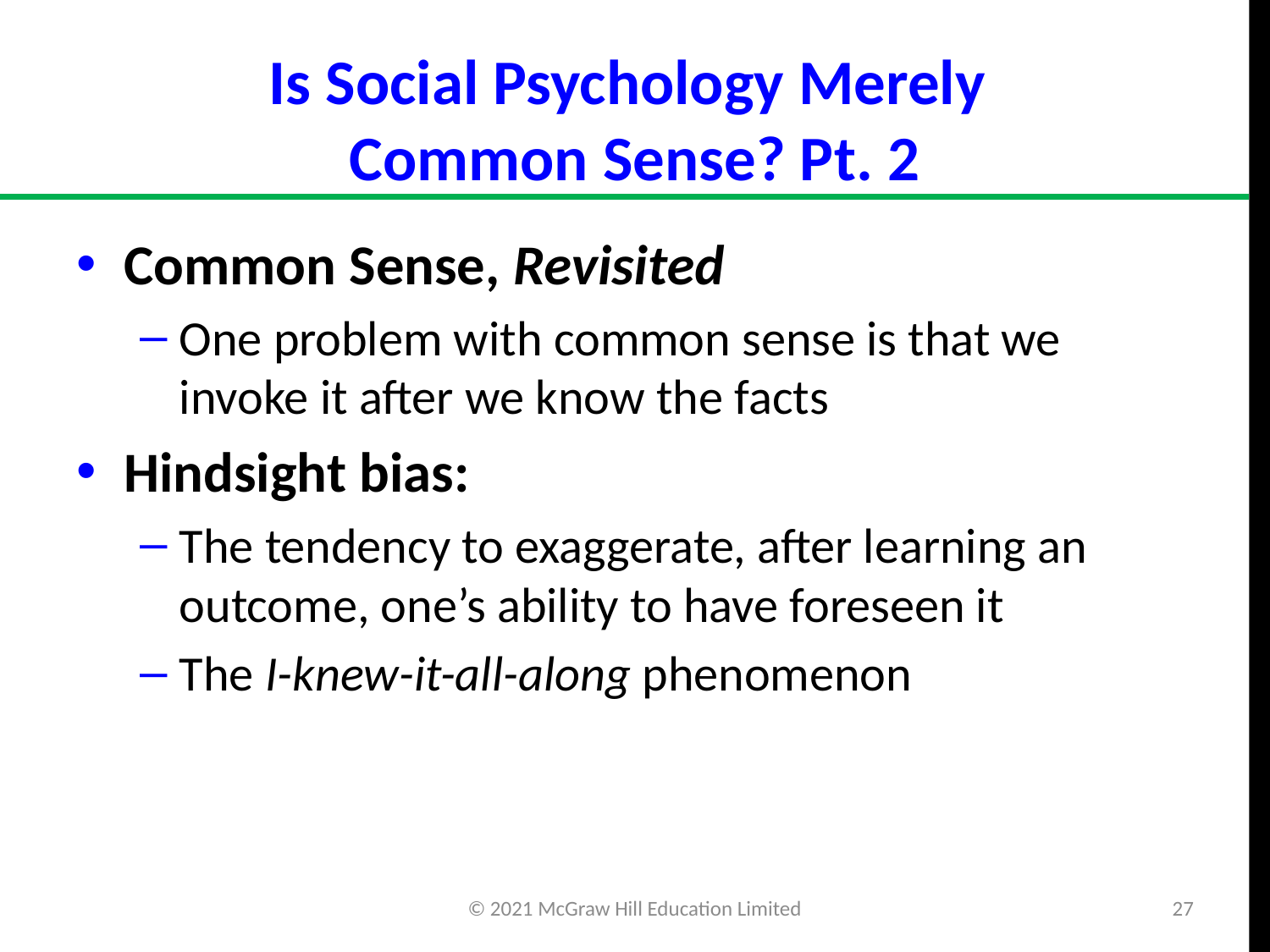

# Is Social Psychology Merely Common Sense? Pt. 2
Common Sense, Revisited
One problem with common sense is that we invoke it after we know the facts
Hindsight bias:
The tendency to exaggerate, after learning an outcome, one’s ability to have foreseen it
The I-knew-it-all-along phenomenon

© 2021 McGraw Hill Education Limited
27